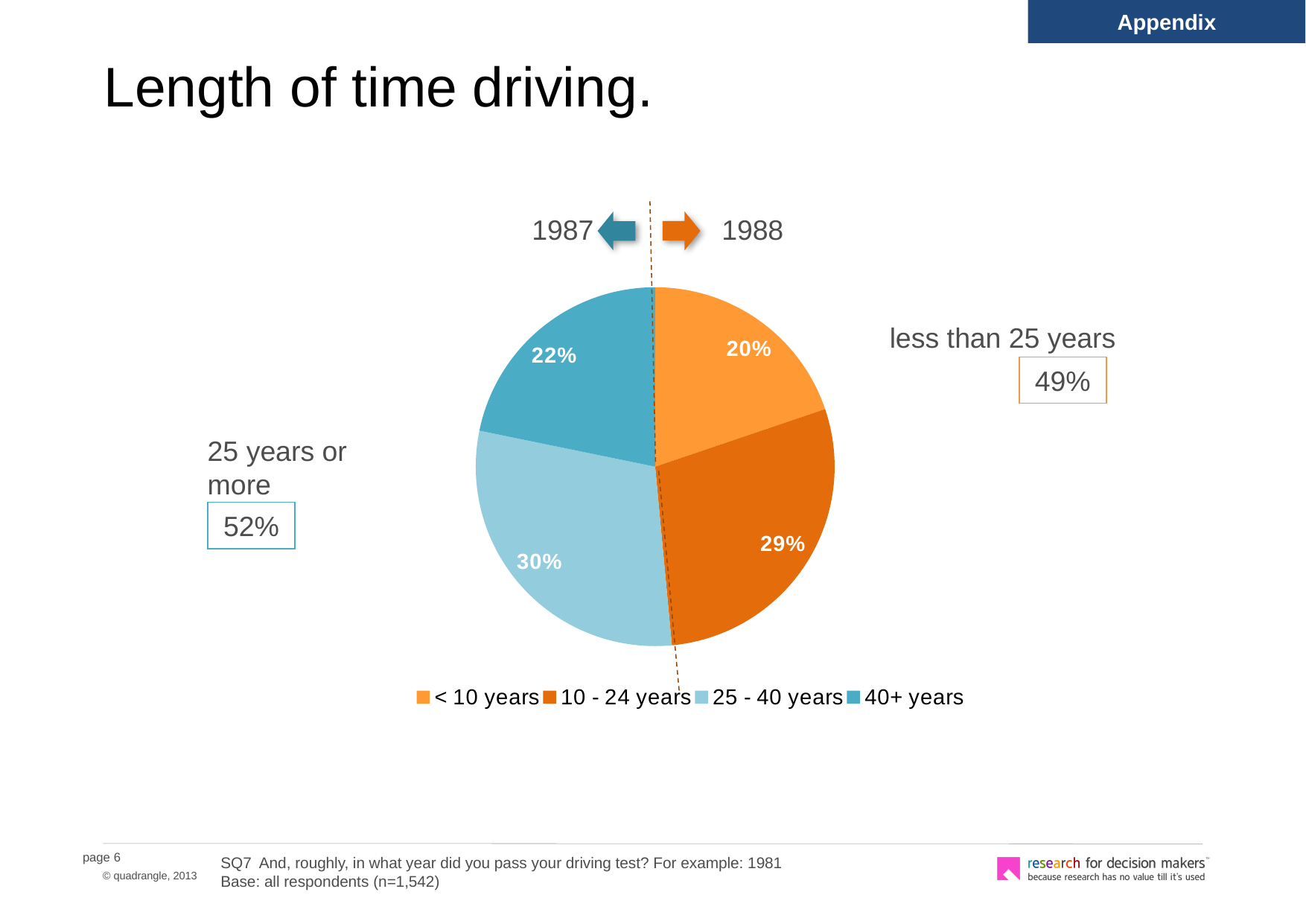

Appendix
# Length of time driving.

1987
1988

### Chart

| Category | Column1 |
|---|---|
| < 10 years | 0.2 |
| 10 - 24 years | 0.2900000000000003 |
| 25 - 40 years | 0.3000000000000003 |
| 40+ years | 0.2200000000000002 |
less than 25 years
49%
25 years or more

52%
SQ7  And, roughly, in what year did you pass your driving test? For example: 1981
Base: all respondents (n=1,542)